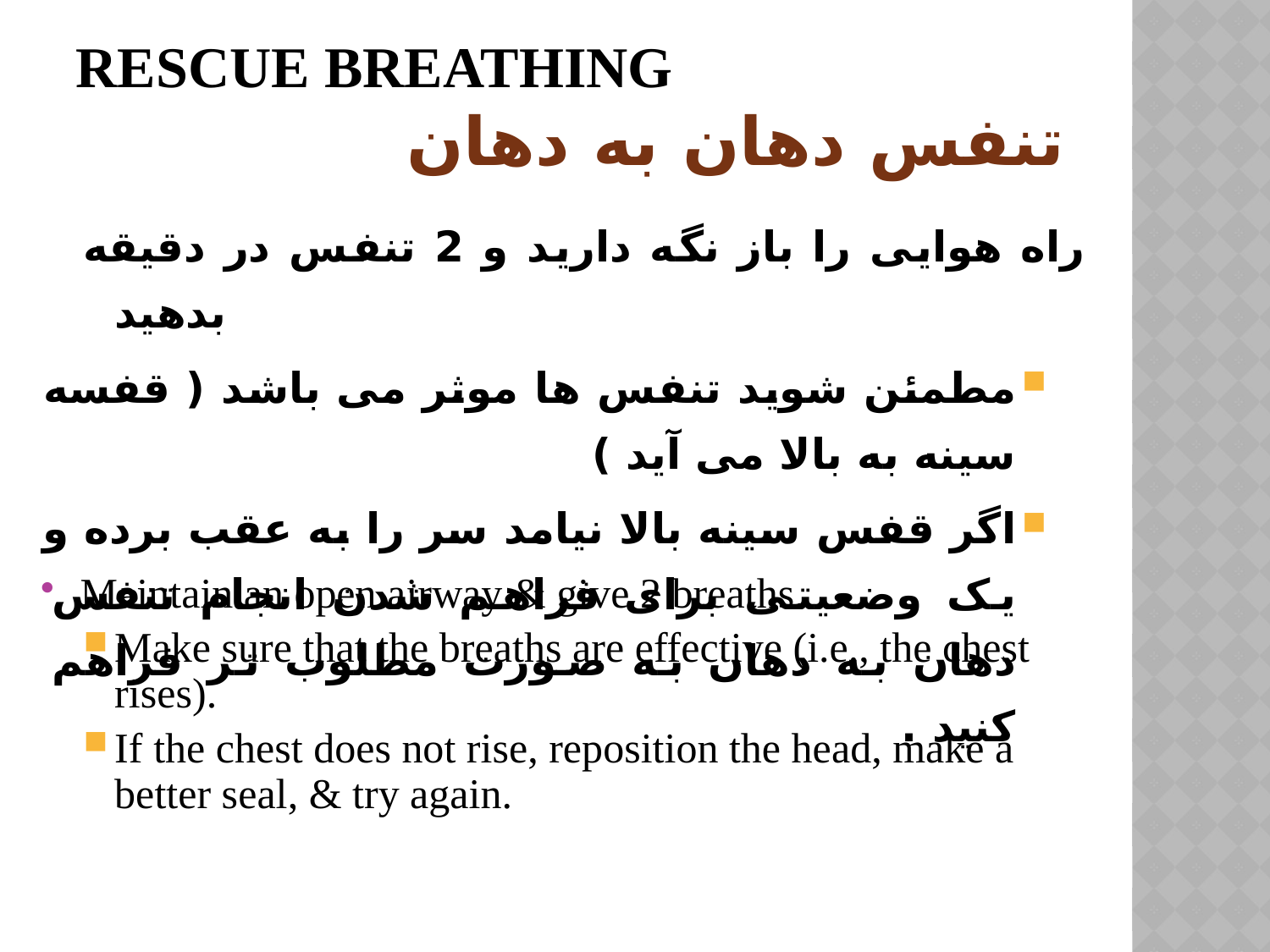

# Rescue Breathing
تنفس دهان به دهان
راه هوایی را باز نگه دارید و 2 تنفس در دقیقه بدهید
مطمئن شوید تنفس ها موثر می باشد ( قفسه سینه به بالا می آید )
اگر قفس سینه بالا نیامد سر را به عقب برده و یک وضعیتی برای فراهم شدن انجام تنفس دهان به دهان به صورت مطلوب تر فراهم کنید .

Maintain an open airway & give 2 breaths.
Make sure that the breaths are effective (i.e., the chest rises).
If the chest does not rise, reposition the head, make a better seal, & try again.